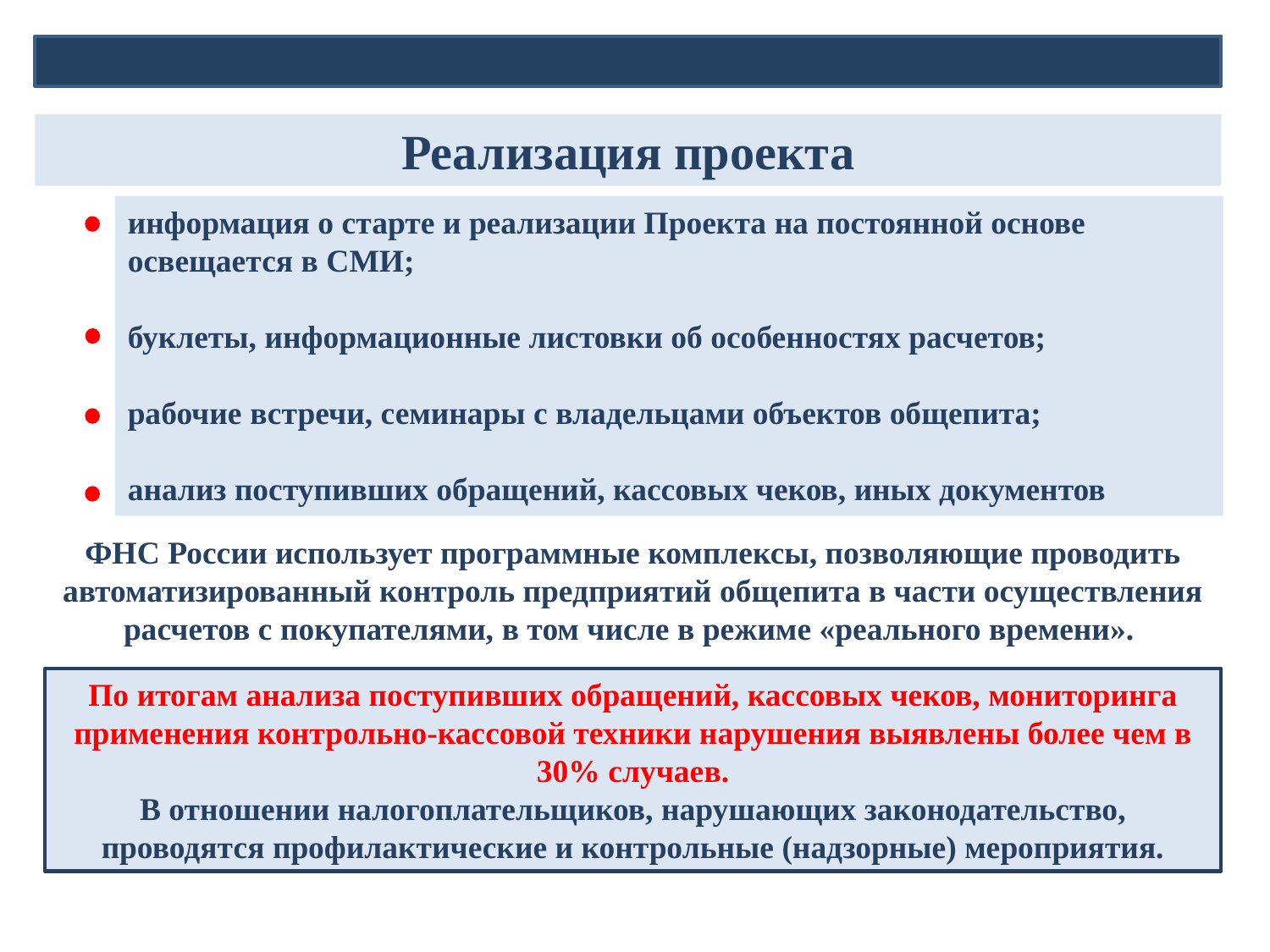

Реализация проекта
# информация о старте и реализации Проекта на постоянной основе освещается в СМИ; буклеты, информационные листовки об особенностях расчетов; рабочие встречи, семинары с владельцами объектов общепита; анализ поступивших обращений, кассовых чеков, иных документов

ФНС России использует программные комплексы, позволяющие проводить автоматизированный контроль предприятий общепита в части осуществления расчетов с покупателями, в том числе в режиме «реального времени».
По итогам анализа поступивших обращений, кассовых чеков, мониторинга применения контрольно-кассовой техники нарушения выявлены более чем в 30% случаев.
В отношении налогоплательщиков, нарушающих законодательство, проводятся профилактические и контрольные (надзорные) мероприятия.